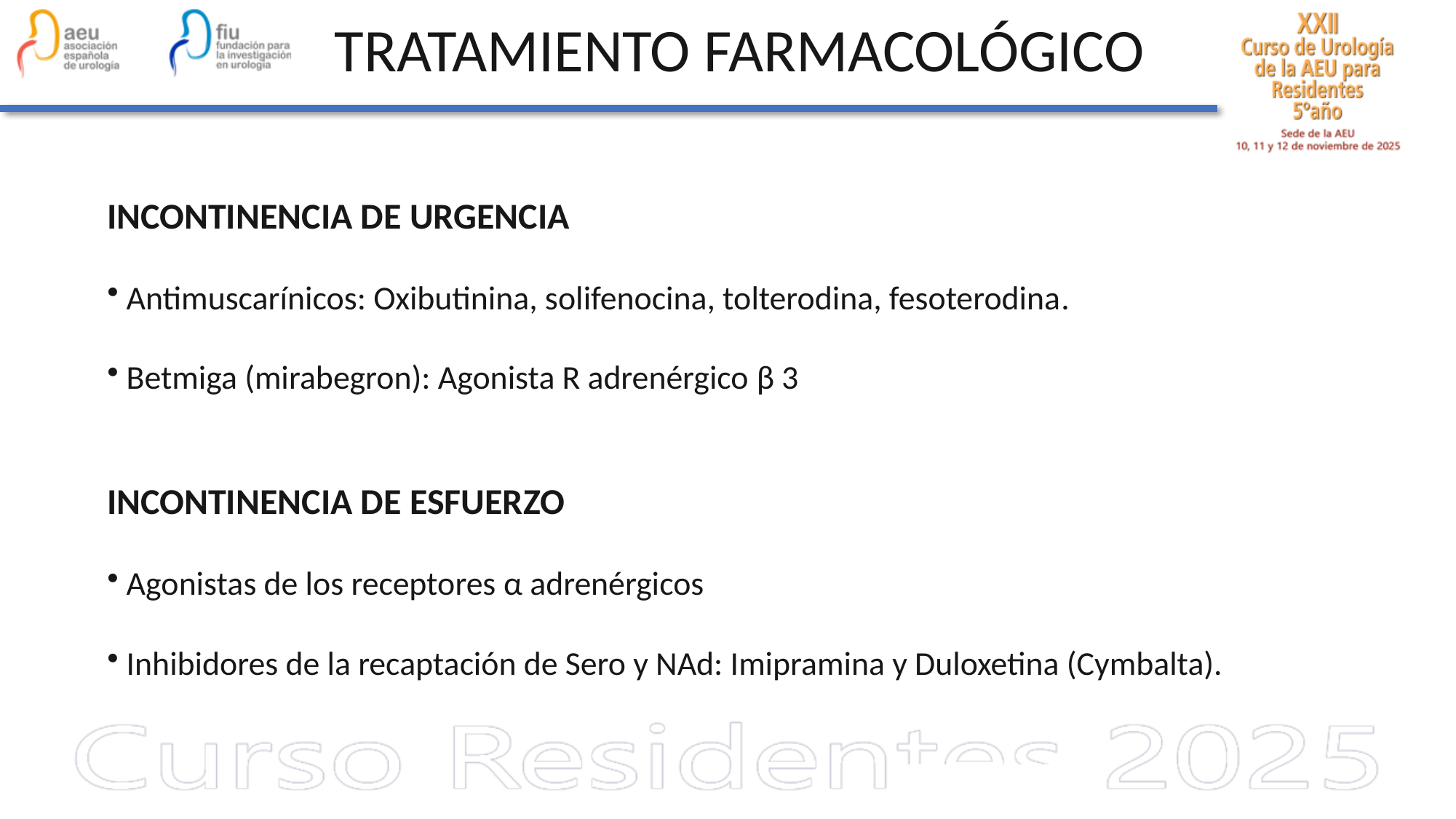

TRATAMIENTO FARMACOLÓGICO
INCONTINENCIA DE URGENCIA

 Antimuscarínicos: Oxibutinina, solifenocina, tolterodina, fesoterodina.

 Betmiga (mirabegron): Agonista R adrenérgico β 3

INCONTINENCIA DE ESFUERZO

 Agonistas de los receptores α adrenérgicos

 Inhibidores de la recaptación de Sero y NAd: Imipramina y Duloxetina (Cymbalta).